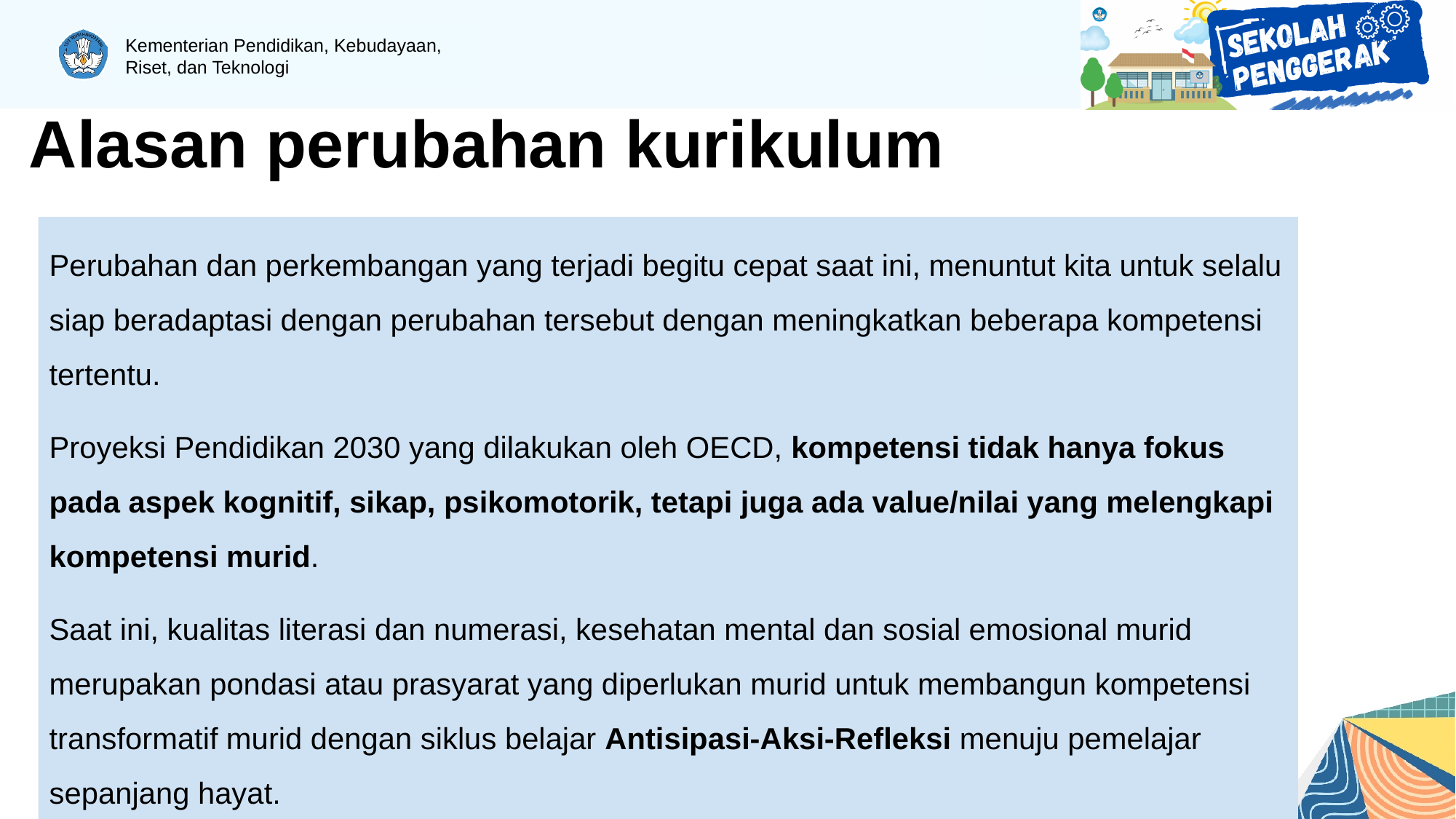

Alasan perubahan kurikulum

Perubahan dan perkembangan yang terjadi begitu cepat saat ini, menuntut kita untuk selalu siap beradaptasi dengan perubahan tersebut dengan meningkatkan beberapa kompetensi tertentu.
Proyeksi Pendidikan 2030 yang dilakukan oleh OECD, kompetensi tidak hanya fokus pada aspek kognitif, sikap, psikomotorik, tetapi juga ada value/nilai yang melengkapi kompetensi murid.
Saat ini, kualitas literasi dan numerasi, kesehatan mental dan sosial emosional murid merupakan pondasi atau prasyarat yang diperlukan murid untuk membangun kompetensi transformatif murid dengan siklus belajar Antisipasi-Aksi-Refleksi menuju pemelajar sepanjang hayat.